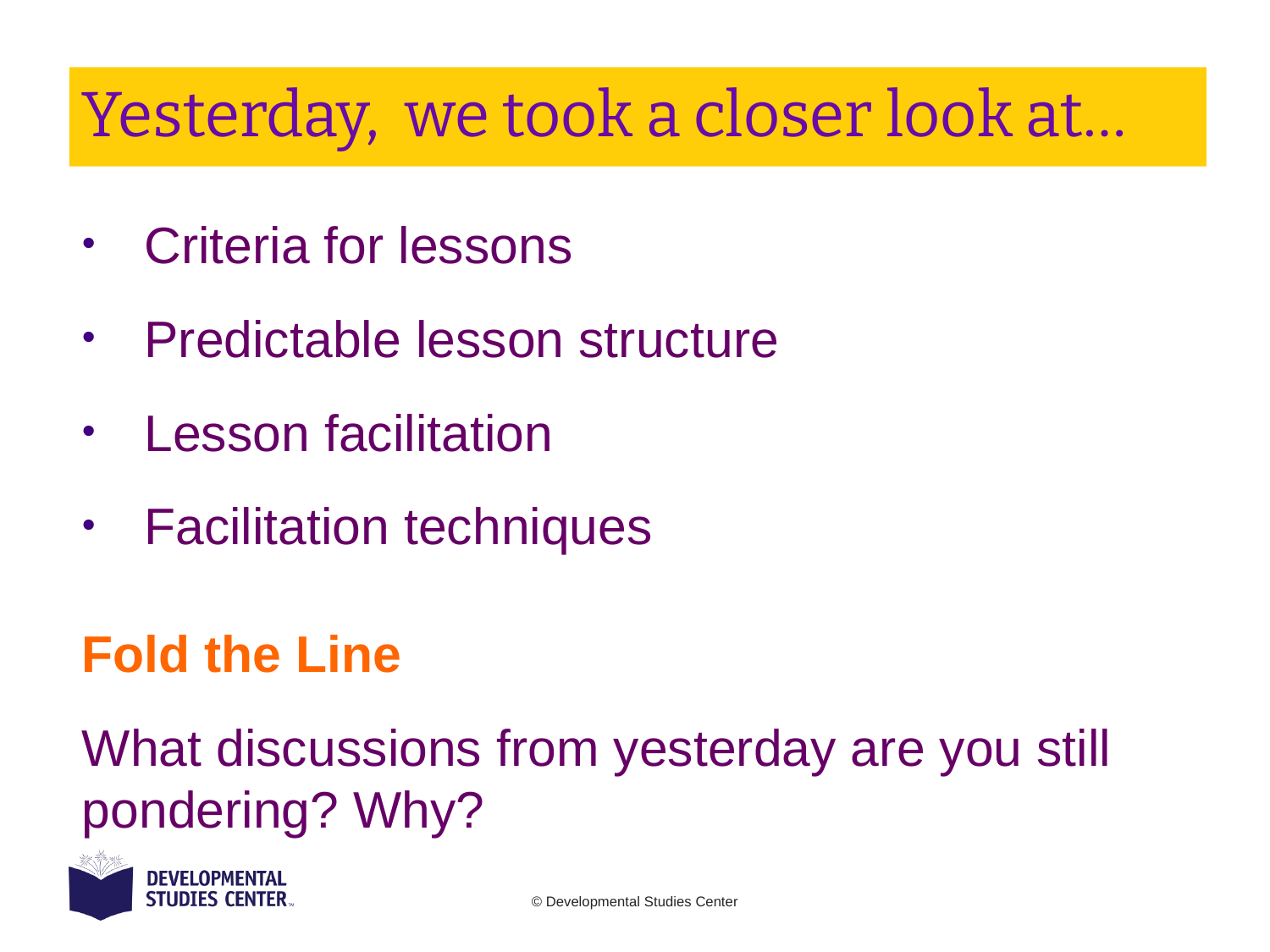

# Yesterday,  we took a closer look at…
Criteria for lessons
Predictable lesson structure
Lesson facilitation
Facilitation techniques

Fold the Line
What discussions from yesterday are you still pondering? Why?